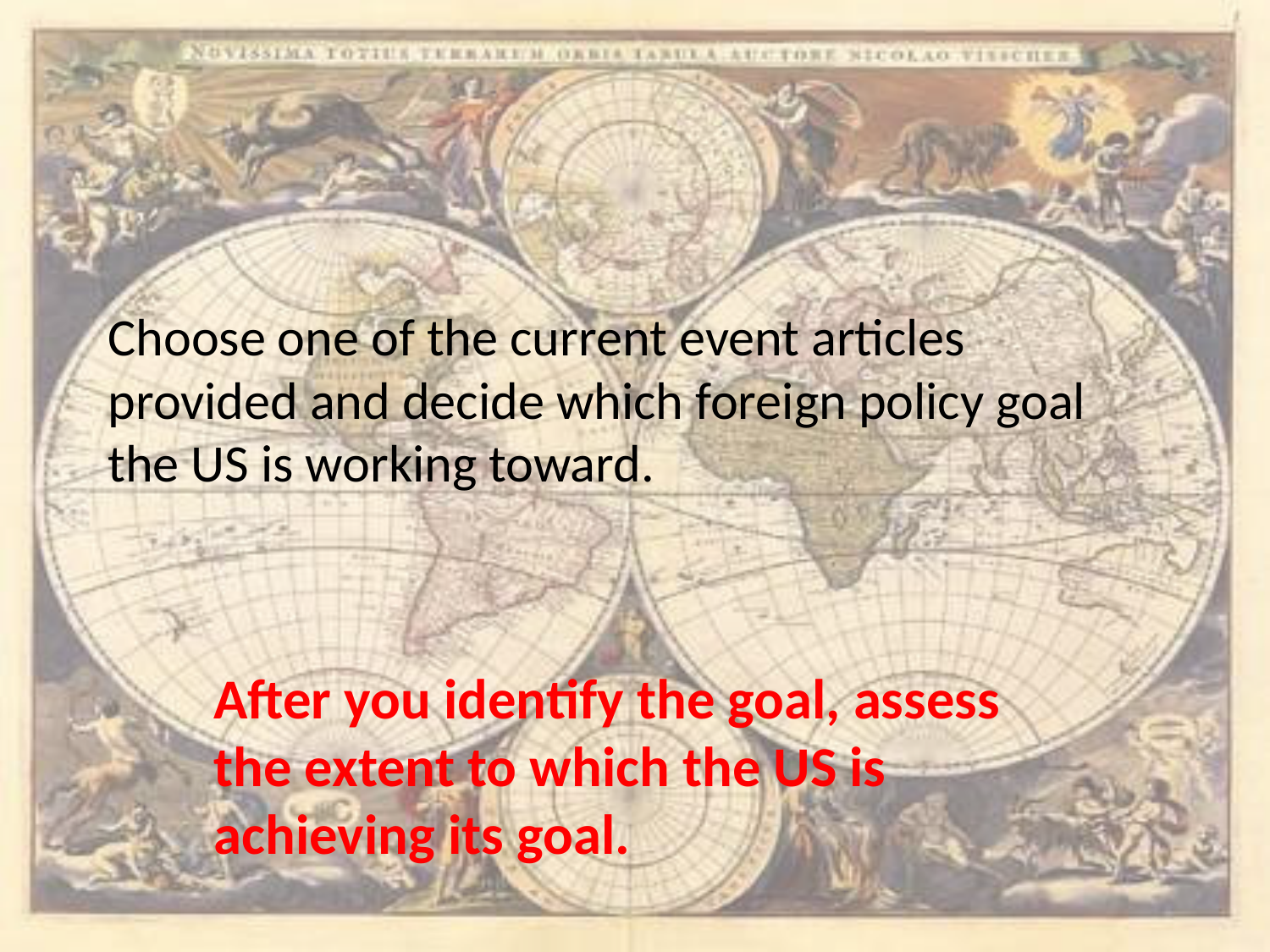

# Choose one of the current event articles provided and decide which foreign policy goal the US is working toward.
After you identify the goal, assess the extent to which the US is achieving its goal.